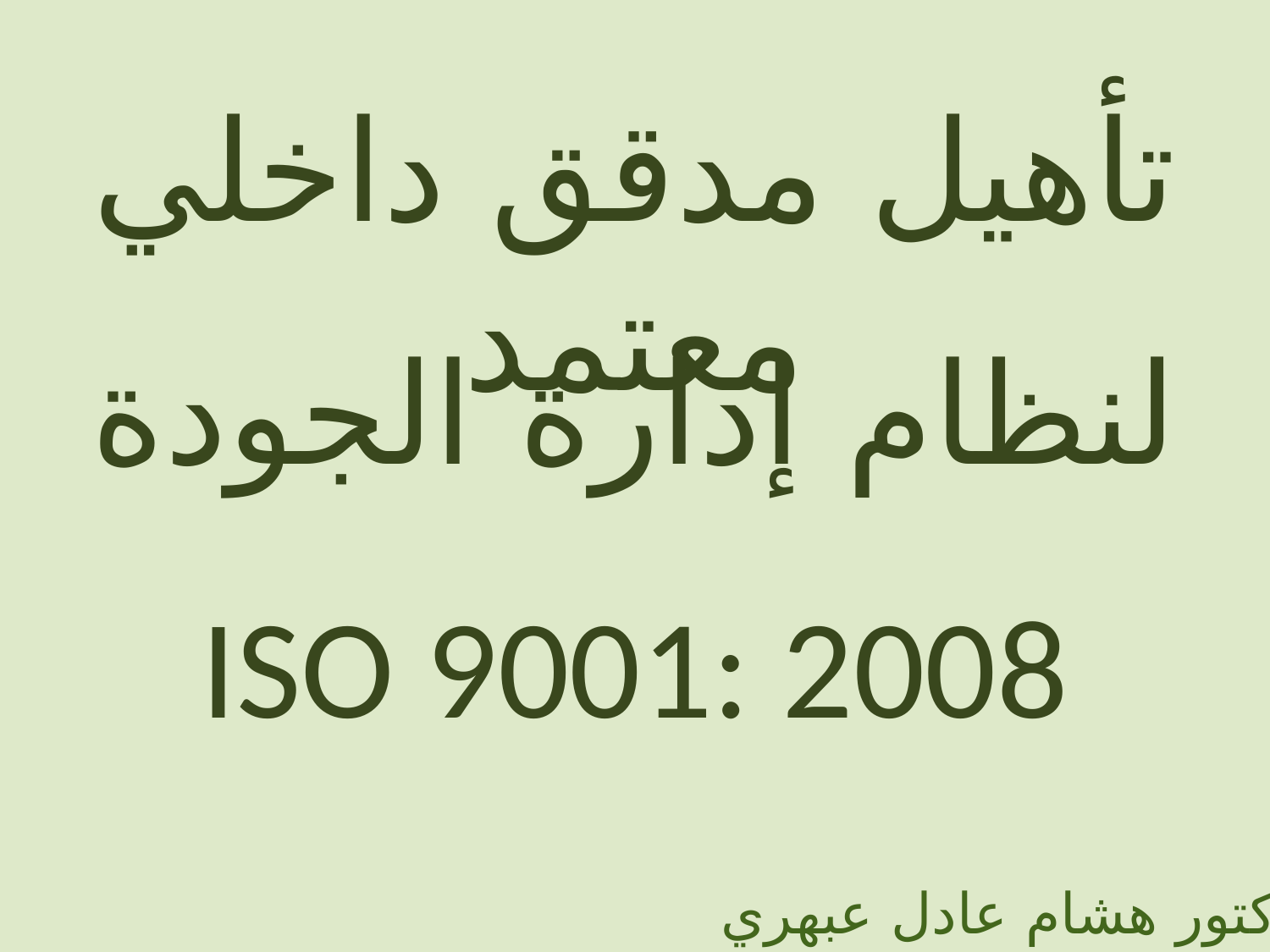

تأهيل مدقق داخلي معتمد
لنظام إدارة الجودة
ISO 9001: 2008
الدكتور هشام عادل عبهري